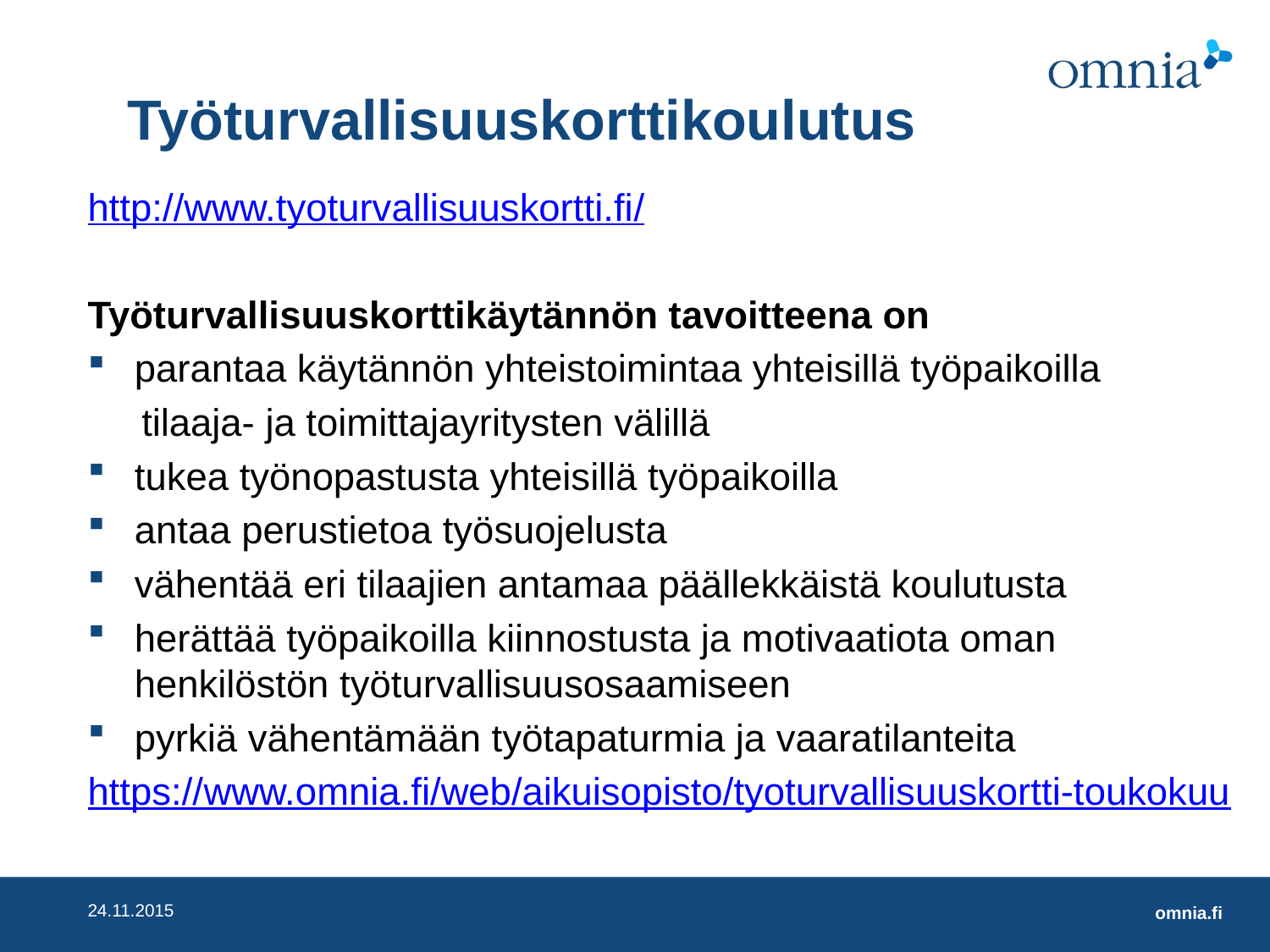

# Työturvallisuuskorttikoulutus
http://www.tyoturvallisuuskortti.fi/

Työturvallisuuskorttikäytännön tavoitteena on
parantaa käytännön yhteistoimintaa yhteisillä työpaikoilla
     tilaaja- ja toimittajayritysten välillä
tukea työnopastusta yhteisillä työpaikoilla
antaa perustietoa työsuojelusta
vähentää eri tilaajien antamaa päällekkäistä koulutusta
herättää työpaikoilla kiinnostusta ja motivaatiota oman henkilöstön työturvallisuusosaamiseen
pyrkiä vähentämään työtapaturmia ja vaaratilanteita
https://www.omnia.fi/web/aikuisopisto/tyoturvallisuuskortti-toukokuu

24.11.2015